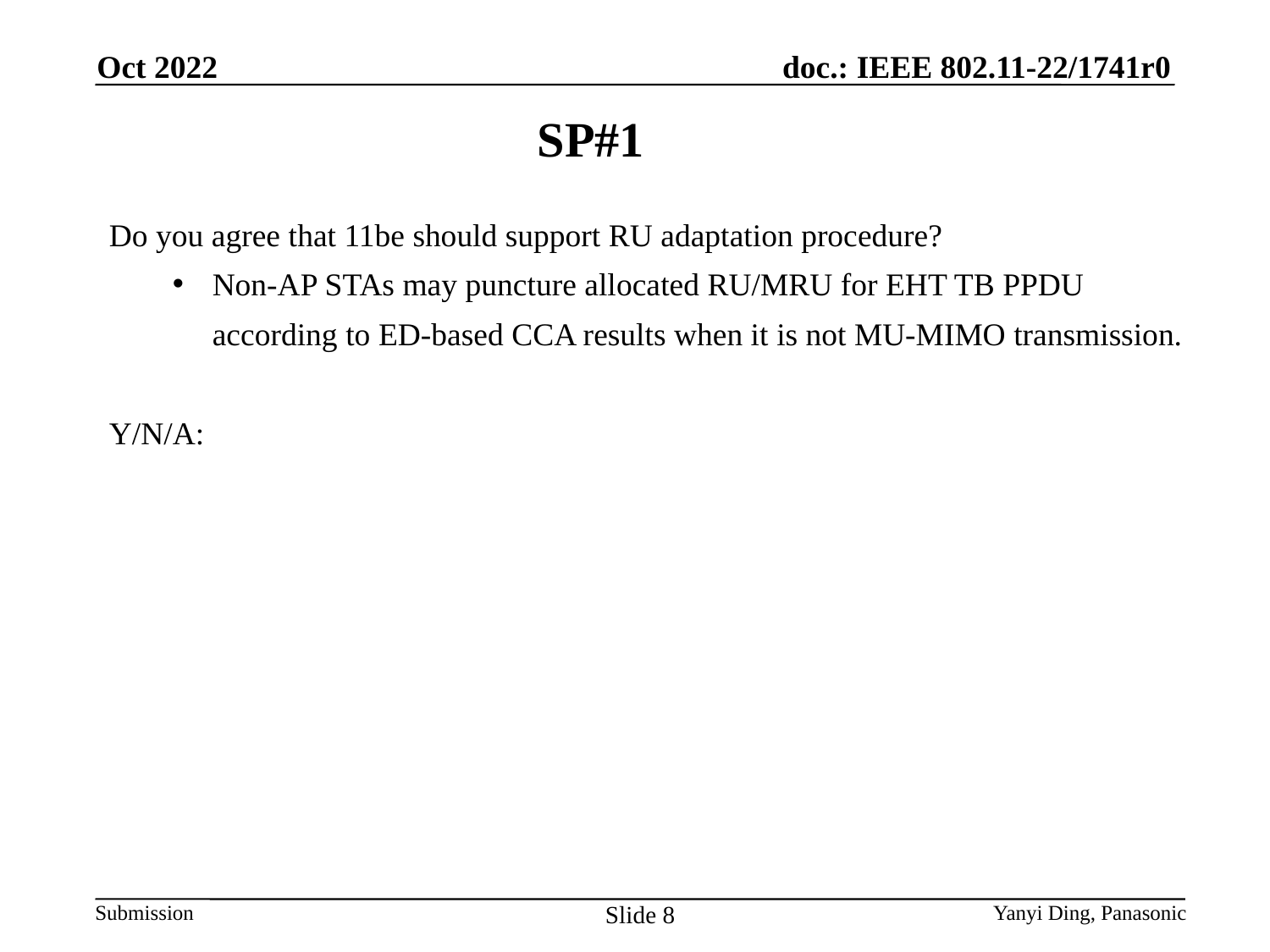

Oct 2022
SP#1
Do you agree that 11be should support RU adaptation procedure?
Non-AP STAs may puncture allocated RU/MRU for EHT TB PPDU according to ED-based CCA results when it is not MU-MIMO transmission.

Y/N/A:
Slide 8
Yanyi Ding, Panasonic